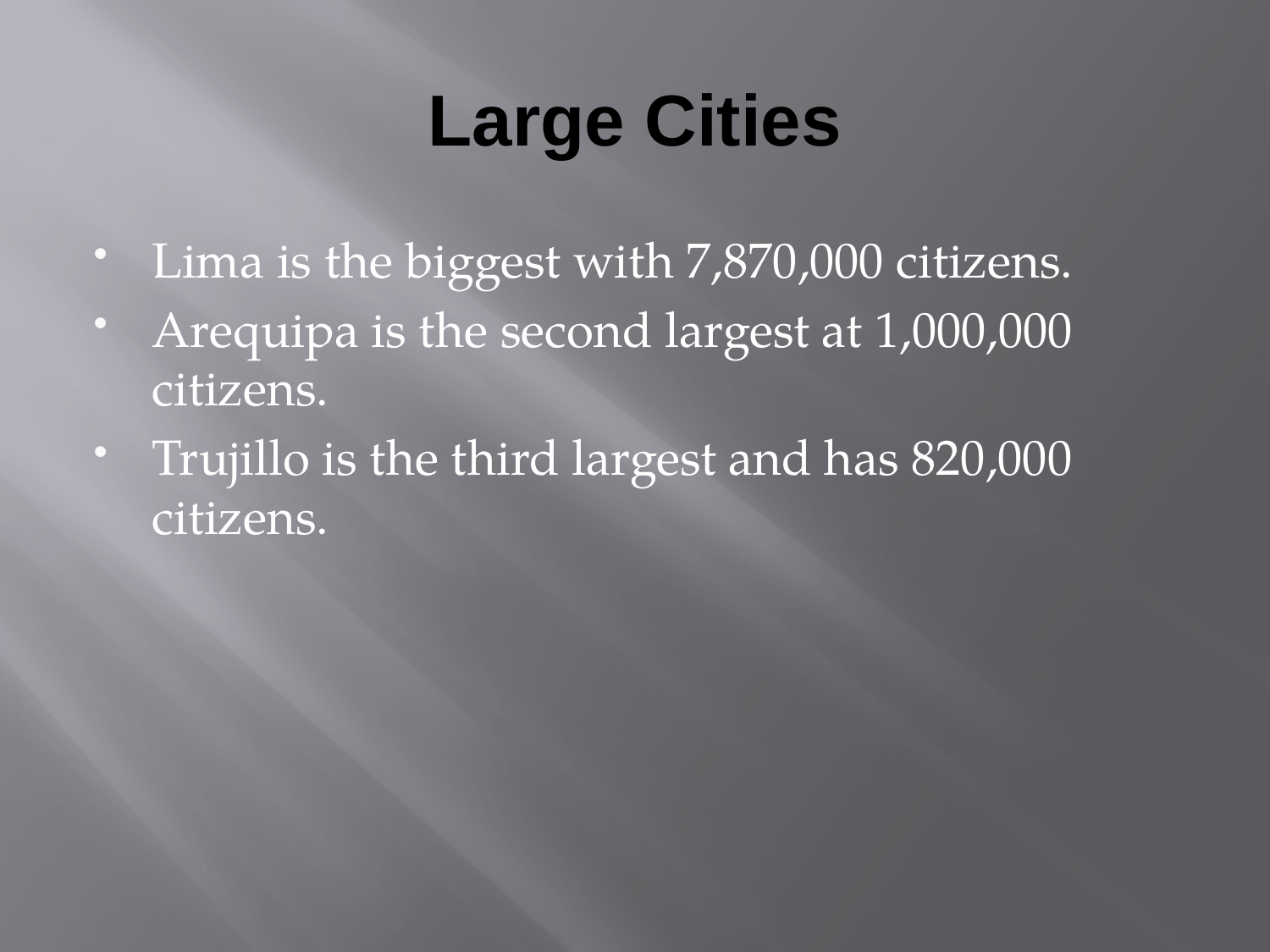

# Large Cities
Lima is the biggest with 7,870,000 citizens.
Arequipa is the second largest at 1,000,000 citizens.
Trujillo is the third largest and has 820,000 citizens.